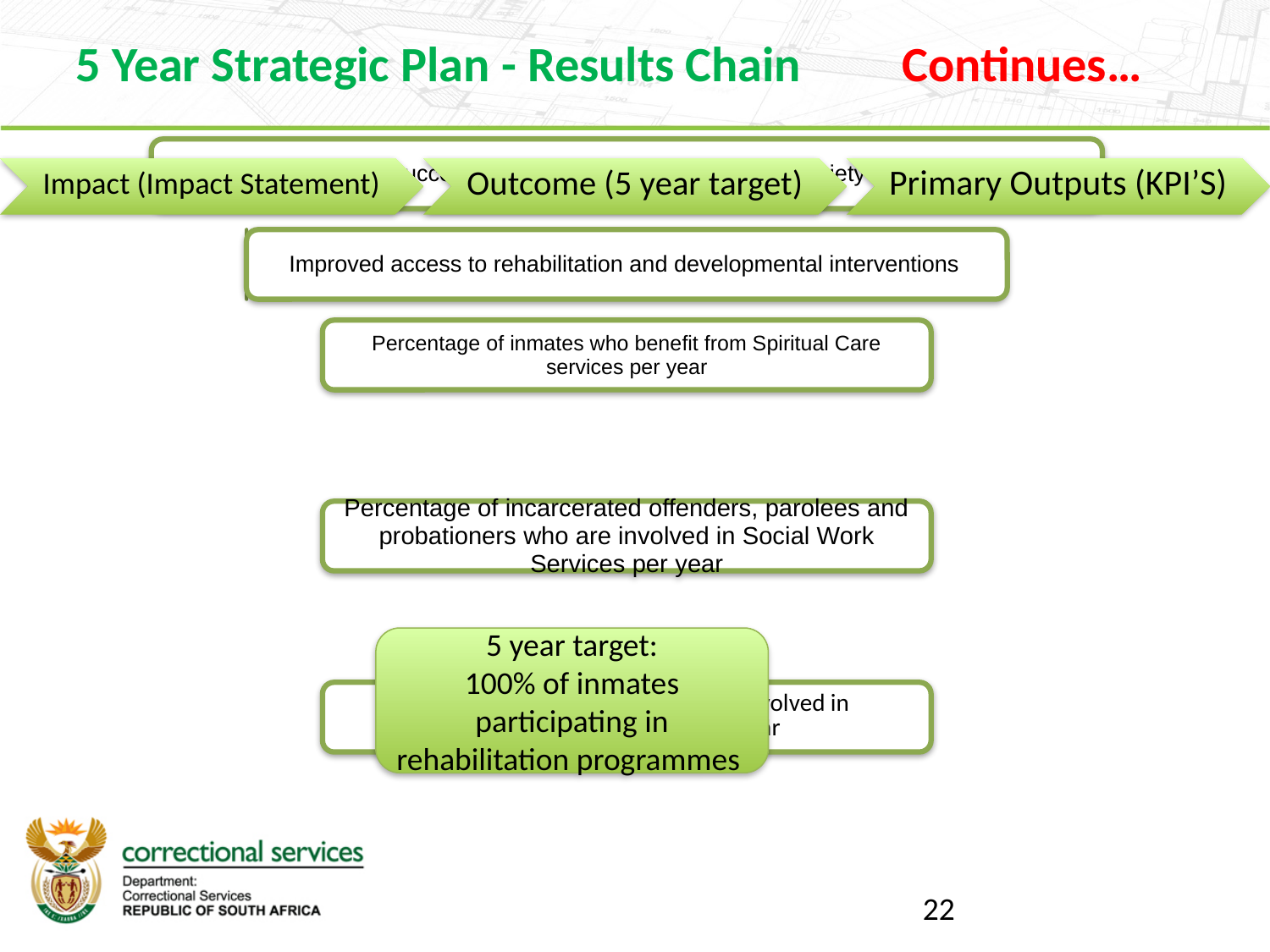

5 Year Strategic Plan - Results Chain         Continues…

Improved access to rehabilitation and developmental interventions
Percentage of incarcerated offenders, parolees and probationers who are involved in Social Work Services per year
Percentage of inmates who benefit from Spiritual Care services per year
Impact (Impact Statement)
Outcome (5 year target)
Primary Outputs (KPI’S)
5 year target:
100% of inmates participating in rehabilitation programmes
22